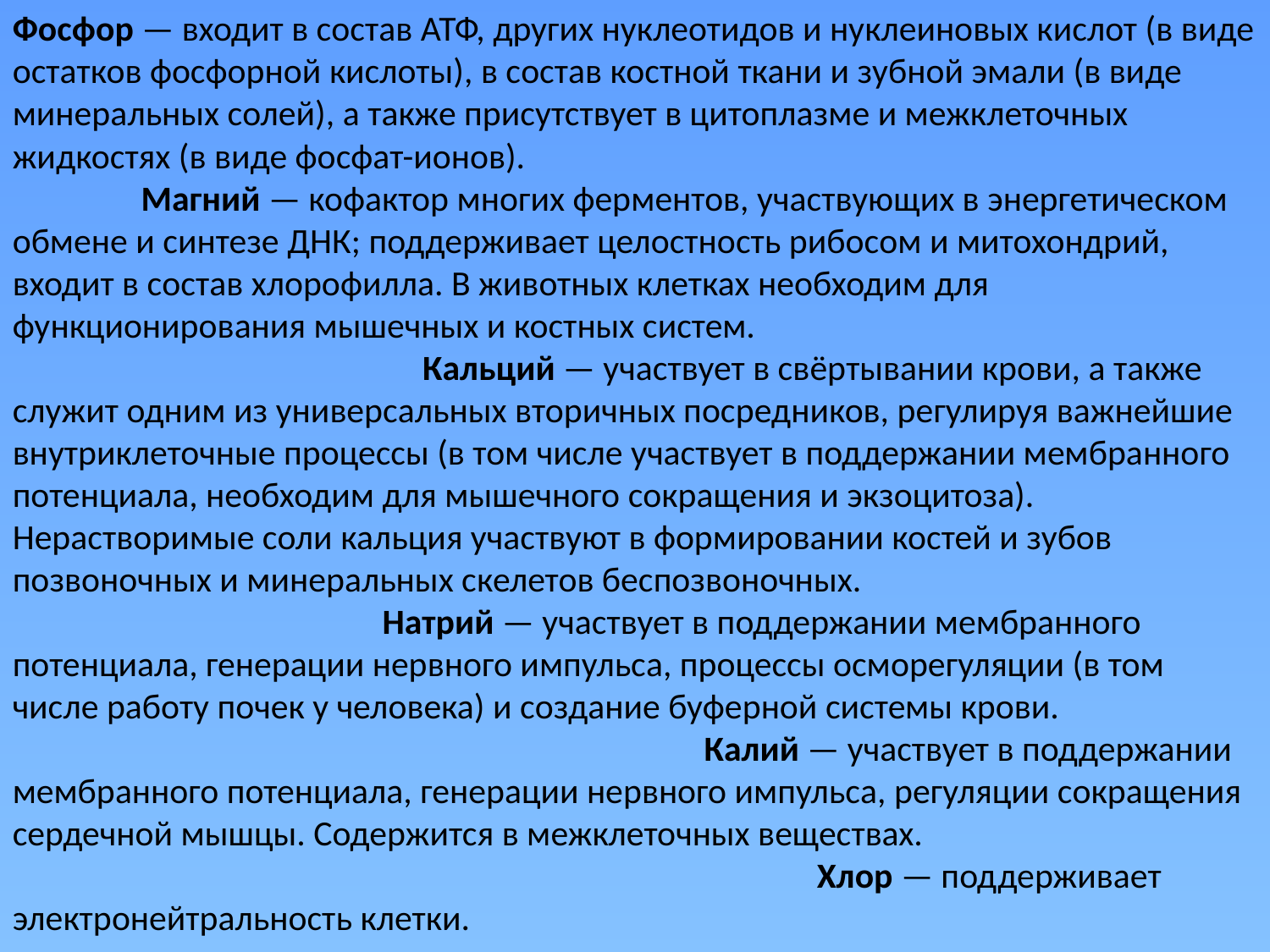

Фосфор — входит в состав АТФ, других нуклеотидов и нуклеиновых кислот (в виде остатков фосфорной кислоты), в состав костной ткани и зубной эмали (в виде минеральных солей), а также присутствует в цитоплазме и межклеточных жидкостях (в виде фосфат-ионов).                                                                                                            Магний — кофактор многих ферментов, участвующих в энергетическом обмене и синтезе ДНК; поддерживает целостность рибосом и митохондрий, входит в состав хлорофилла. В животных клетках необходим для функционирования мышечных и костных систем.                                                                                                                  Кальций — участвует в свёртывании крови, а также служит одним из универсальных вторичных посредников, регулируя важнейшие внутриклеточные процессы (в том числе участвует в поддержании мембранного потенциала, необходим для мышечного сокращения и экзоцитоза). Нерастворимые соли кальция участвуют в формировании костей и зубов позвоночных и минеральных скелетов беспозвоночных.                                                                                                Натрий — участвует в поддержании мембранного потенциала, генерации нервного импульса, процессы осморегуляции (в том числе работу почек у человека) и создание буферной системы крови.                                                                                                               Калий — участвует в поддержании мембранного потенциала, генерации нервного импульса, регуляции сокращения сердечной мышцы. Содержится в межклеточных веществах.                                                                                                                                              Хлор — поддерживает электронейтральность клетки.